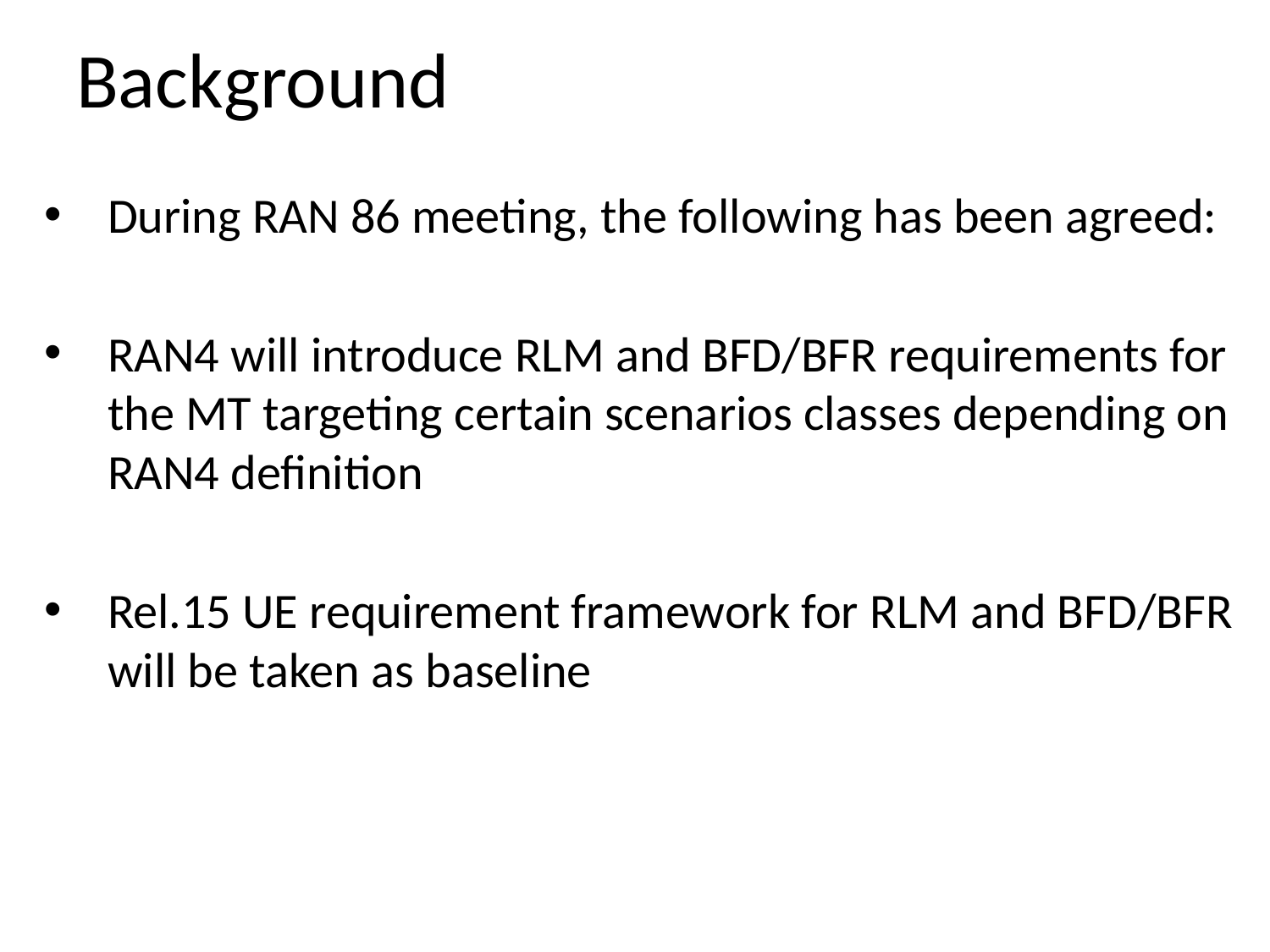

# Background
During RAN 86 meeting, the following has been agreed:

RAN4 will introduce RLM and BFD/BFR requirements for the MT targeting certain scenarios classes depending on RAN4 definition

Rel.15 UE requirement framework for RLM and BFD/BFR will be taken as baseline